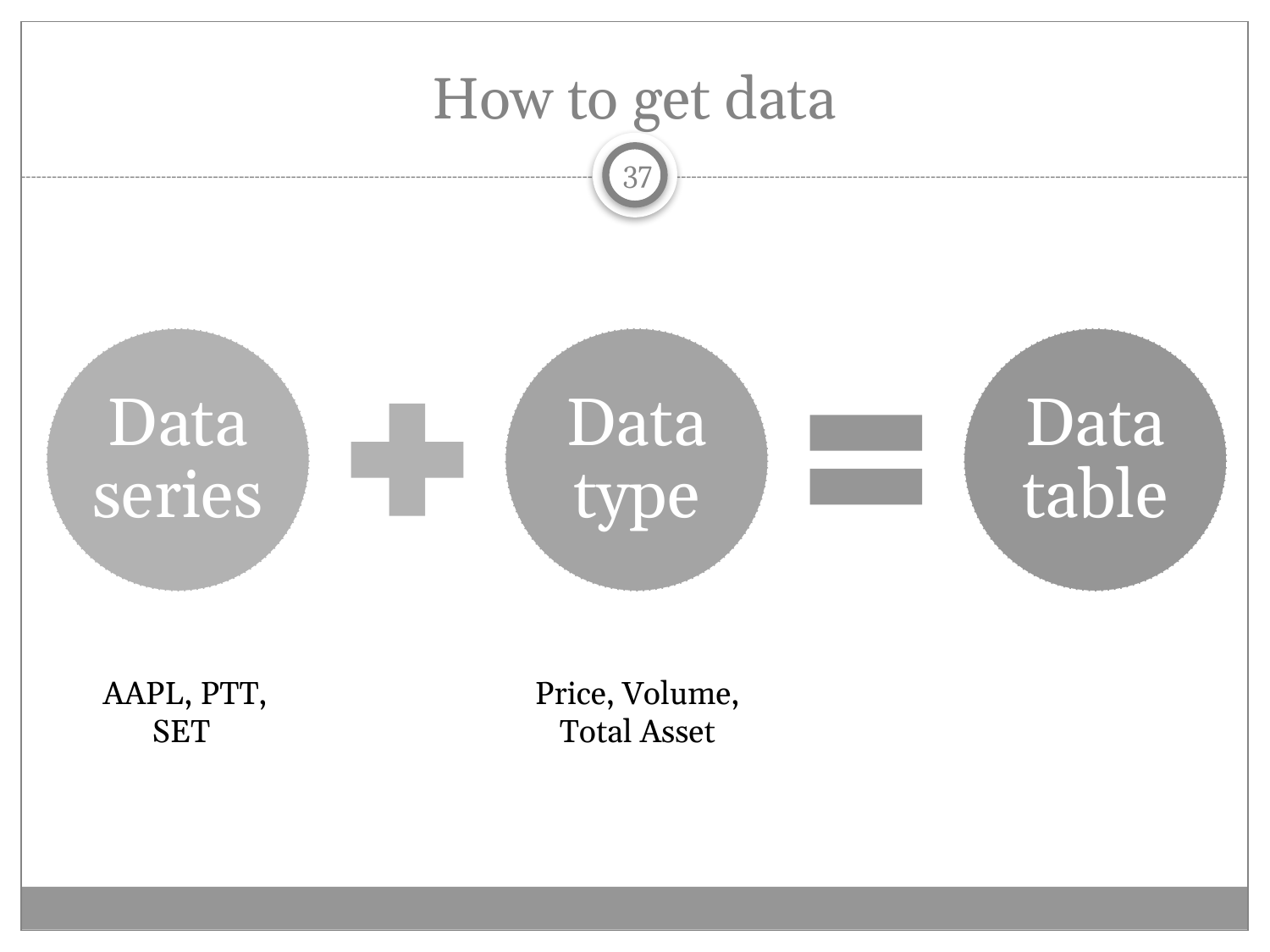

# How to get data
Data series

Data type

Data table
37
AAPL, PTT, SET
Price, Volume, Total Asset